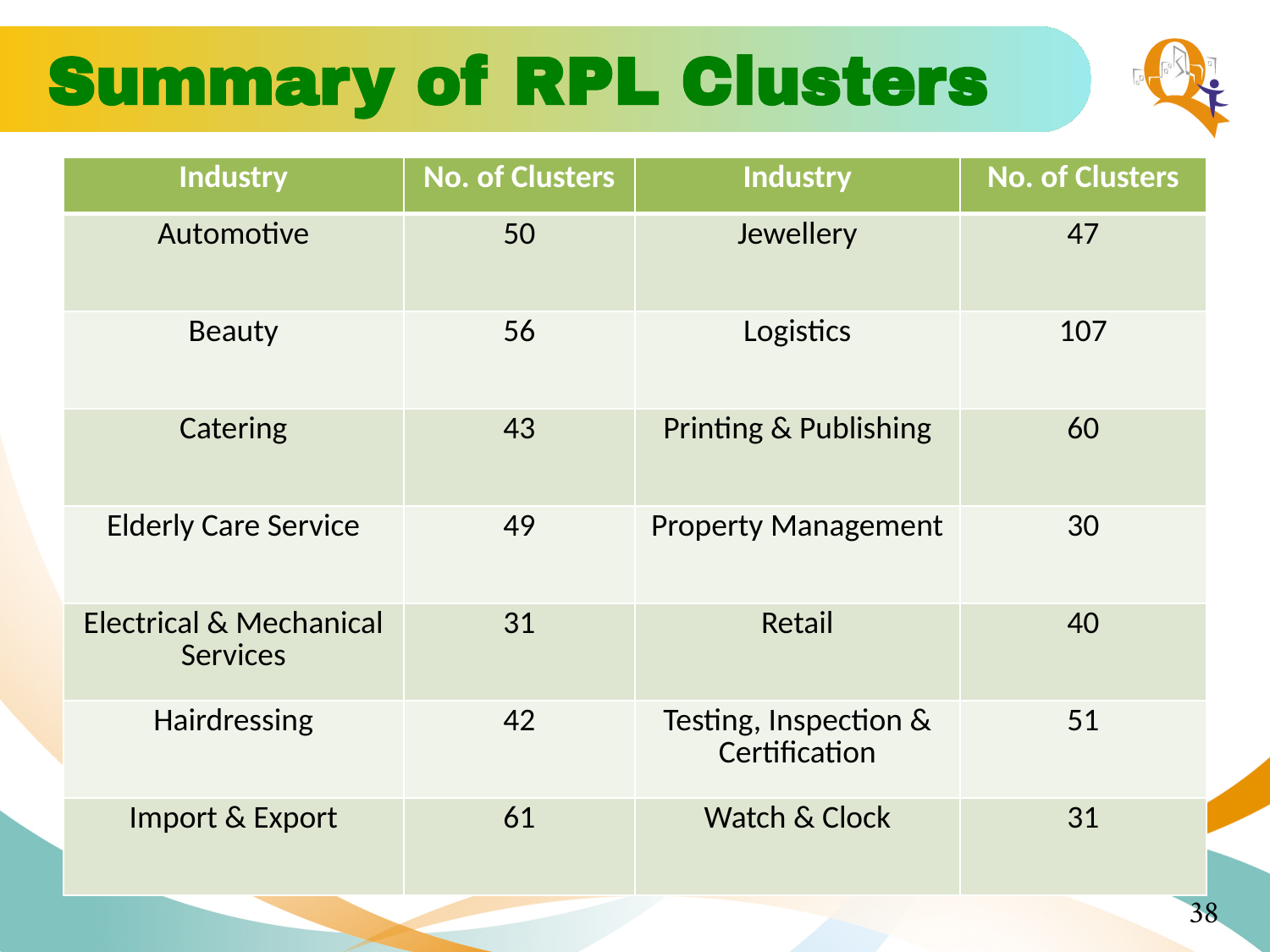

Summary of RPL Clusters
| Industry | No. of Clusters | Industry | No. of Clusters |
| --- | --- | --- | --- |
| Automotive | 50 | Jewellery | 47 |
| Beauty | 56 | Logistics | 107 |
| Catering | 43 | Printing & Publishing | 60 |
| Elderly Care Service | 49 | Property Management | 30 |
| Electrical & Mechanical Services | 31 | Retail | 40 |
| Hairdressing | 42 | Testing, Inspection & Certification | 51 |
| Import & Export | 61 | Watch & Clock | 31 |
38